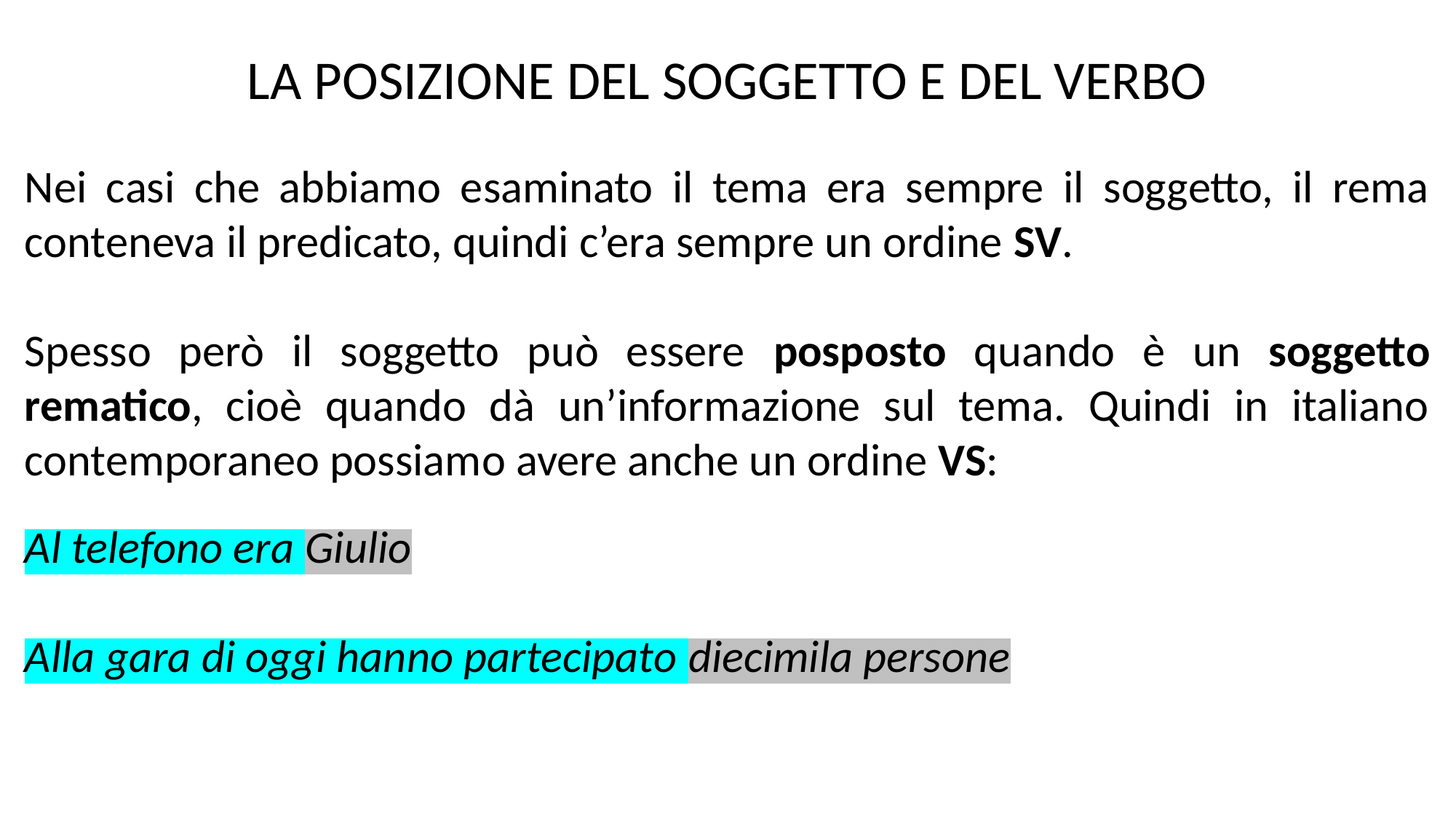

LA POSIZIONE DEL SOGGETTO E DEL VERBO
Nei casi che abbiamo esaminato il tema era sempre il soggetto, il rema conteneva il predicato, quindi c’era sempre un ordine SV.

Spesso però il soggetto può essere posposto quando è un soggetto rematico, cioè quando dà un’informazione sul tema. Quindi in italiano contemporaneo possiamo avere anche un ordine VS:

Al telefono era Giulio

Alla gara di oggi hanno partecipato diecimila persone